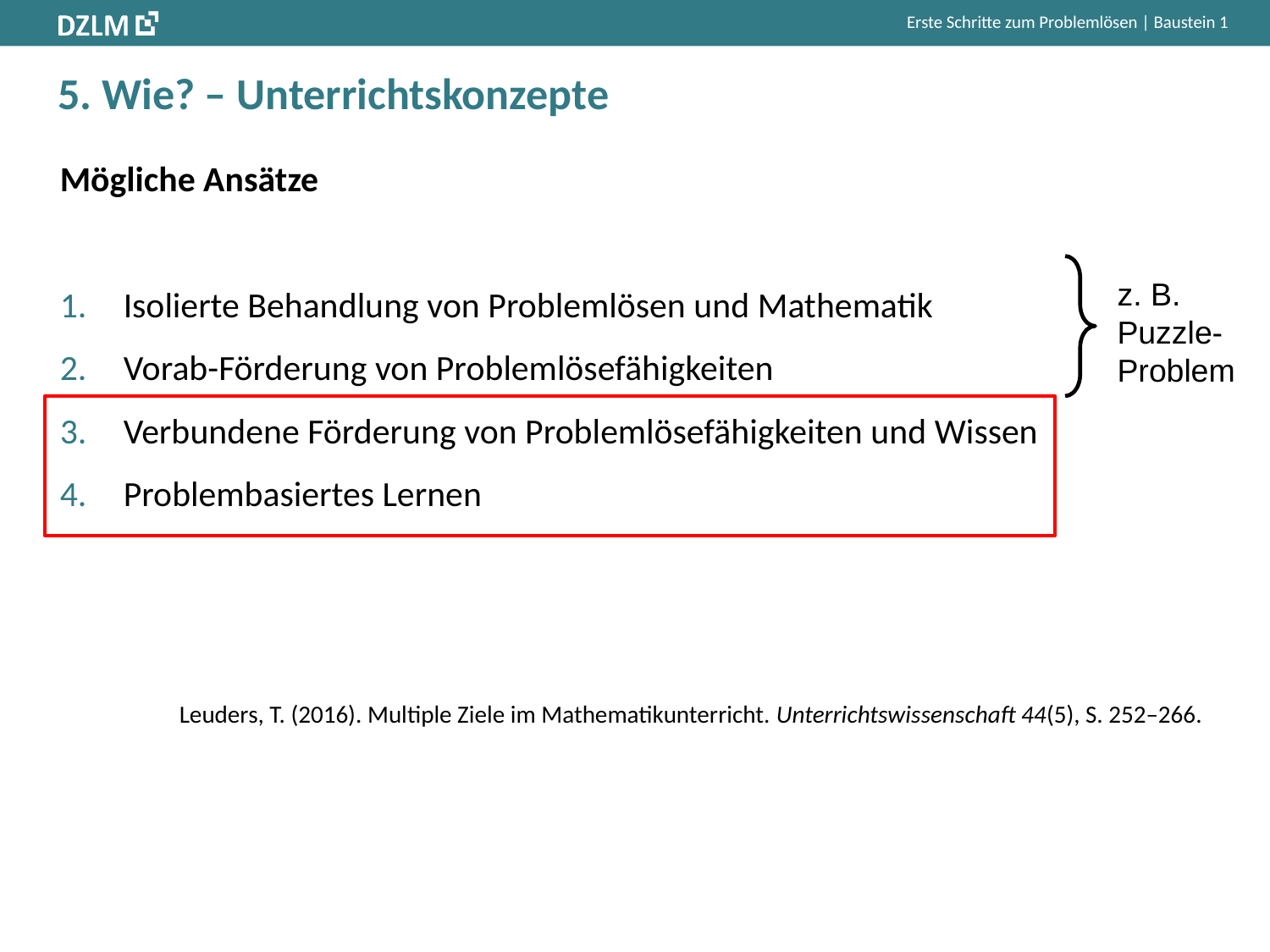

# 5. Wie? – Unterrichtskonzepte
Mögliche Ansätze

Isolierte Behandlung von Problemlösen und Mathematik
Vorab-Förderung von Problemlösefähigkeiten
Verbundene Förderung von Problemlösefähigkeiten und Wissen
Problembasiertes Lernen

Leuders, T. (2016). Multiple Ziele im Mathematikunterricht. Unterrichtswissenschaft 44(5), S. 252–266.

z. B. Puzzle-Problem